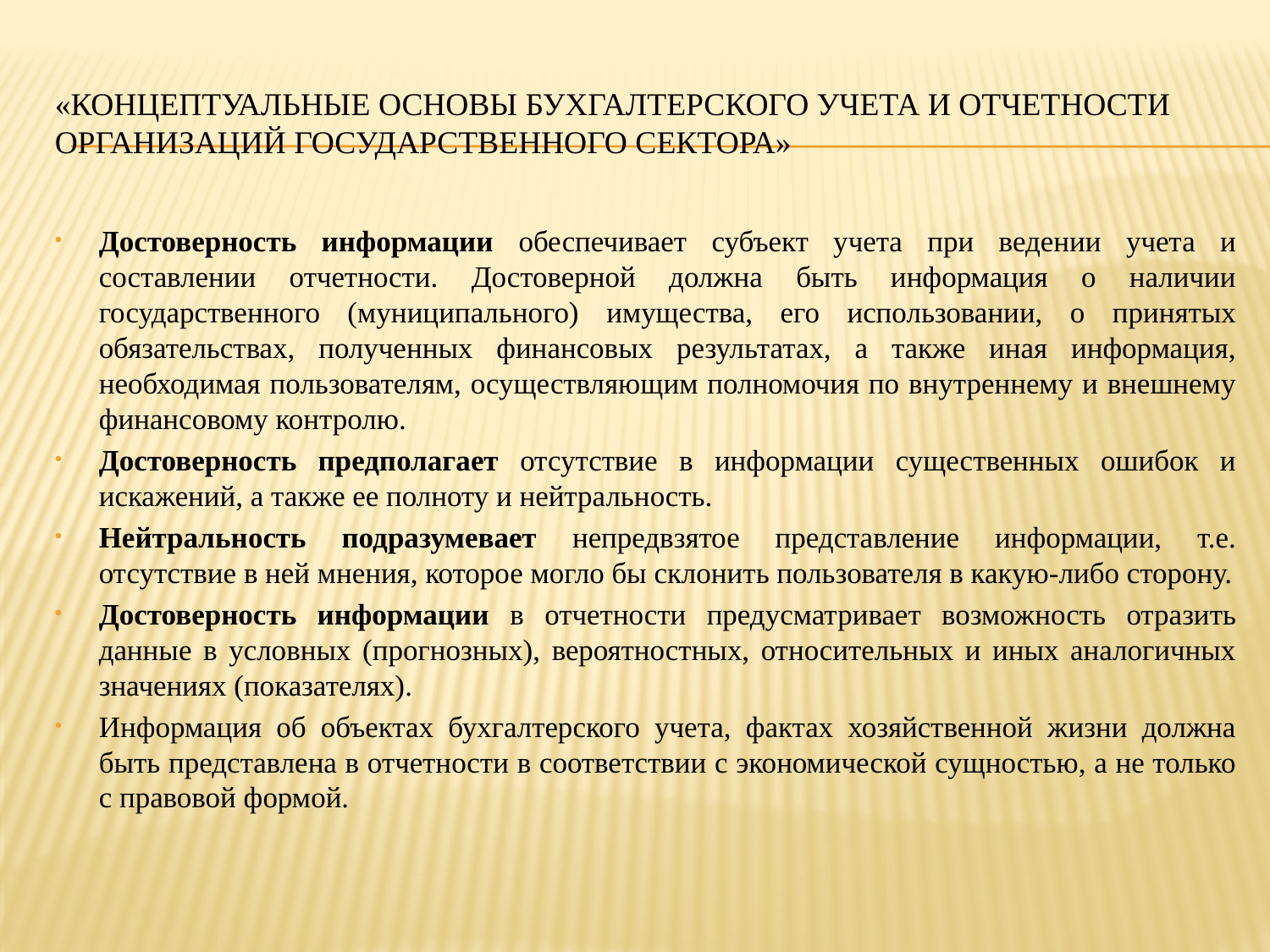

# «Концептуальные основы бухгалтерского учета и отчетности организаций государственного сектора»
Достоверность информации обеспечивает субъект учета при ведении учета и составлении отчетности. Достоверной должна быть информация о наличии государственного (муниципального) имущества, его использовании, о принятых обязательствах, полученных финансовых результатах, а также иная информация, необходимая пользователям, осуществляющим полномочия по внутреннему и внешнему финансовому контролю.
Достоверность предполагает отсутствие в информации существенных ошибок и искажений, а также ее полноту и нейтральность.
Нейтральность подразумевает непредвзятое представление информации, т.е. отсутствие в ней мнения, которое могло бы склонить пользователя в какую-либо сторону.
Достоверность информации в отчетности предусматривает возможность отразить данные в условных (прогнозных), вероятностных, относительных и иных аналогичных значениях (показателях).
Информация об объектах бухгалтерского учета, фактах хозяйственной жизни должна быть представлена в отчетности в соответствии с экономической сущностью, а не только с правовой формой.